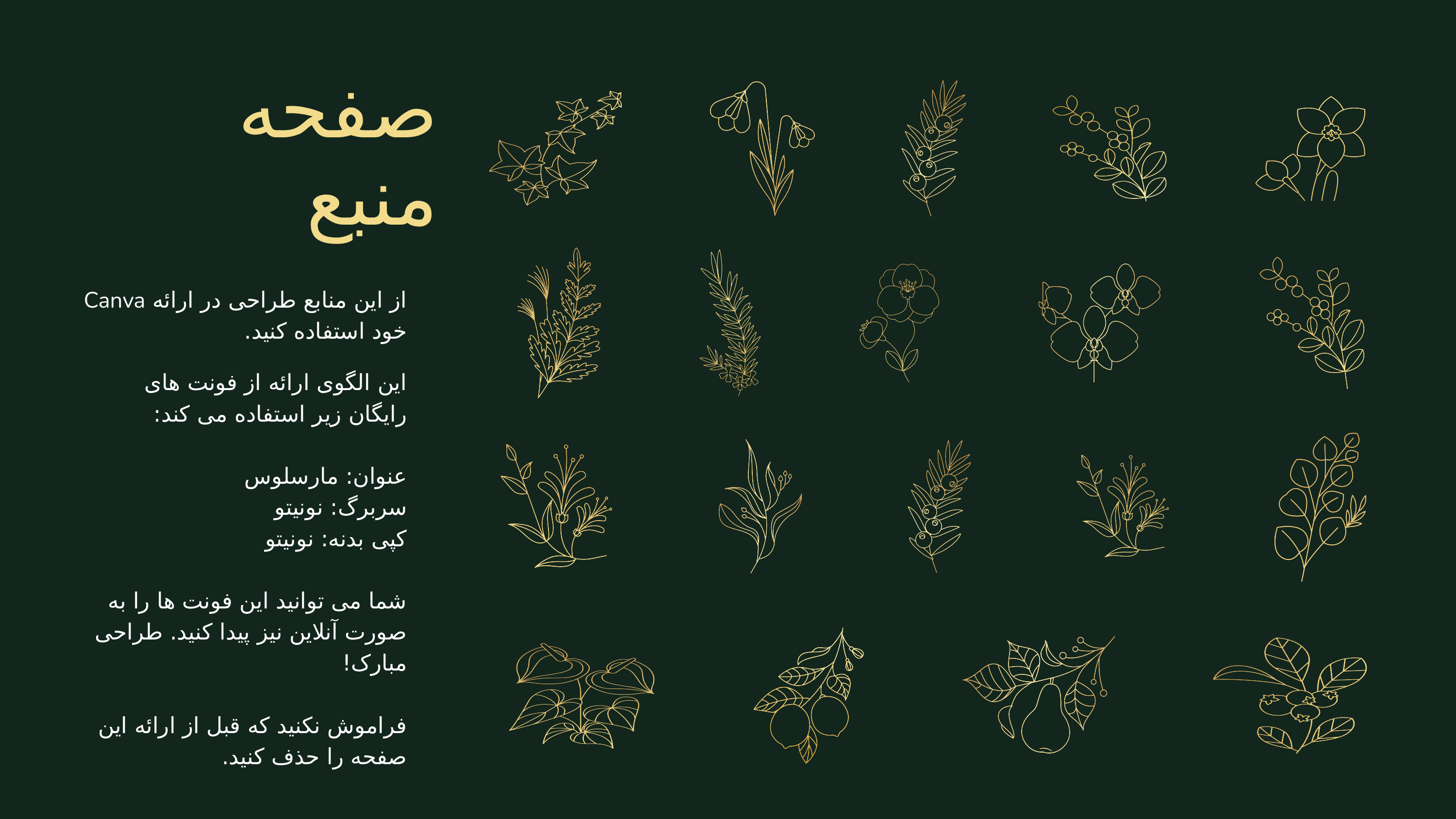

صفحه منبع

از این منابع طراحی در ارائه Canva خود استفاده کنید.
این الگوی ارائه از فونت های رایگان زیر استفاده می کند:

عنوان: مارسلوس
سربرگ: نونیتو
کپی بدنه: نونیتو

شما می توانید این فونت ها را به صورت آنلاین نیز پیدا کنید. طراحی مبارک!

فراموش نکنید که قبل از ارائه این صفحه را حذف کنید.